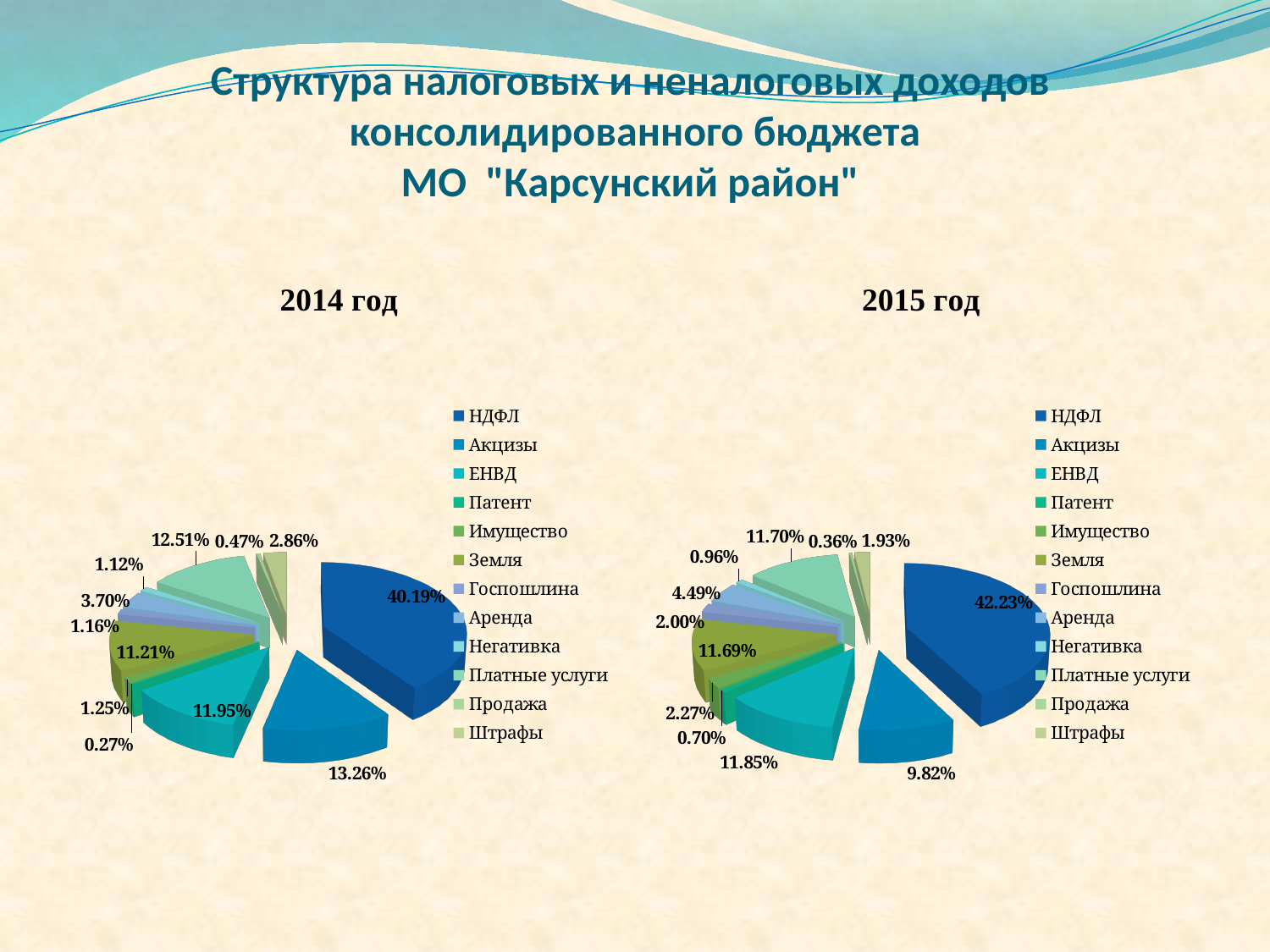

# Структура налоговых и неналоговых доходов консолидированного бюджета МО  "Карсунский район"

[unsupported chart]

[unsupported chart]